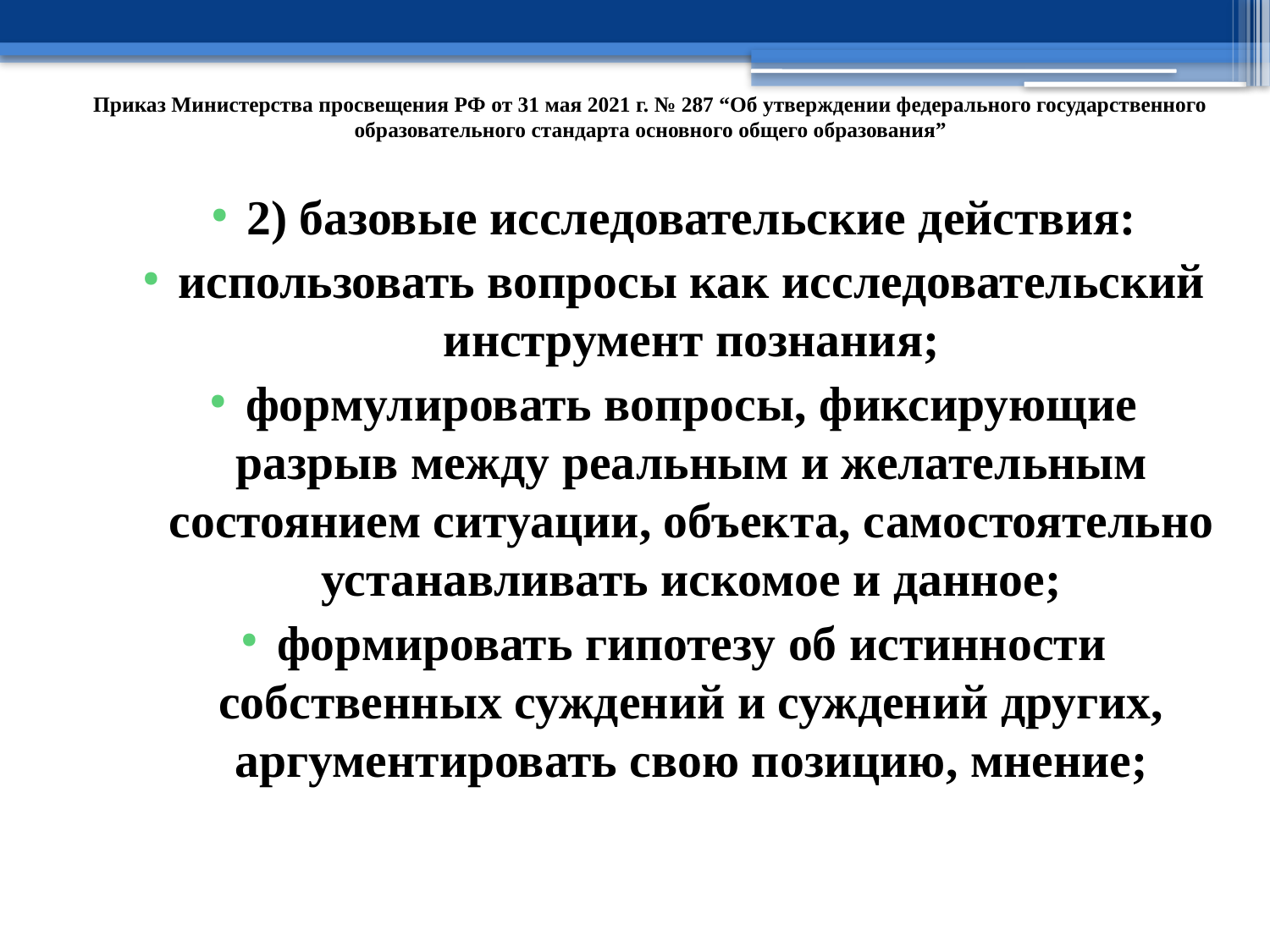

# Приказ Министерства просвещения РФ от 31 мая 2021 г. № 287 “Об утверждении федерального государственного образовательного стандарта основного общего образования”
2) базовые исследовательские действия:
использовать вопросы как исследовательский инструмент познания;
формулировать вопросы, фиксирующие разрыв между реальным и желательным состоянием ситуации, объекта, самостоятельно устанавливать искомое и данное;
формировать гипотезу об истинности собственных суждений и суждений других, аргументировать свою позицию, мнение;